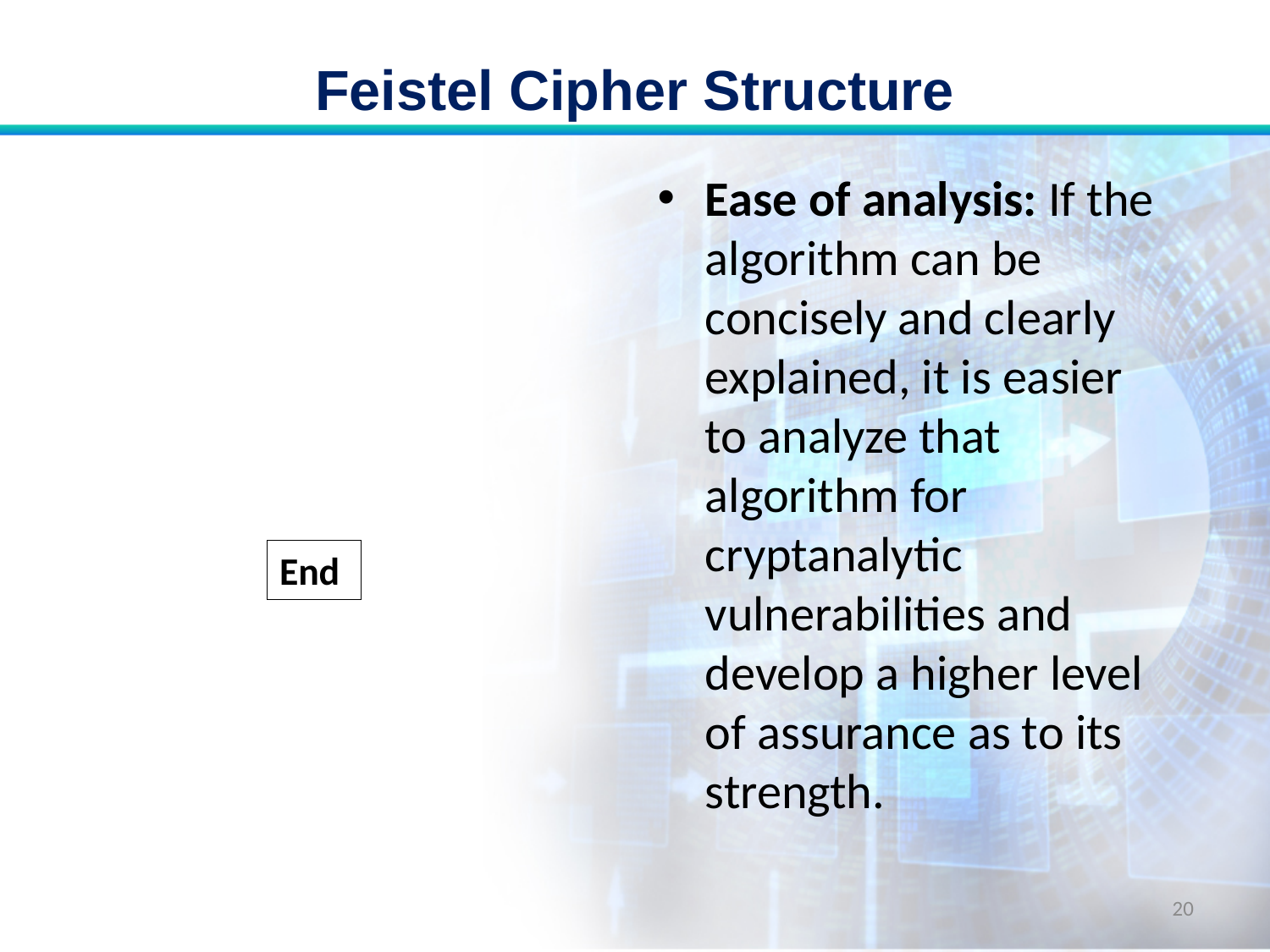

# Feistel Cipher Structure
Ease of analysis: If the algorithm can be concisely and clearly explained, it is easier to analyze that algorithm for cryptanalytic vulnerabilities and develop a higher level of assurance as to its strength.
End
20